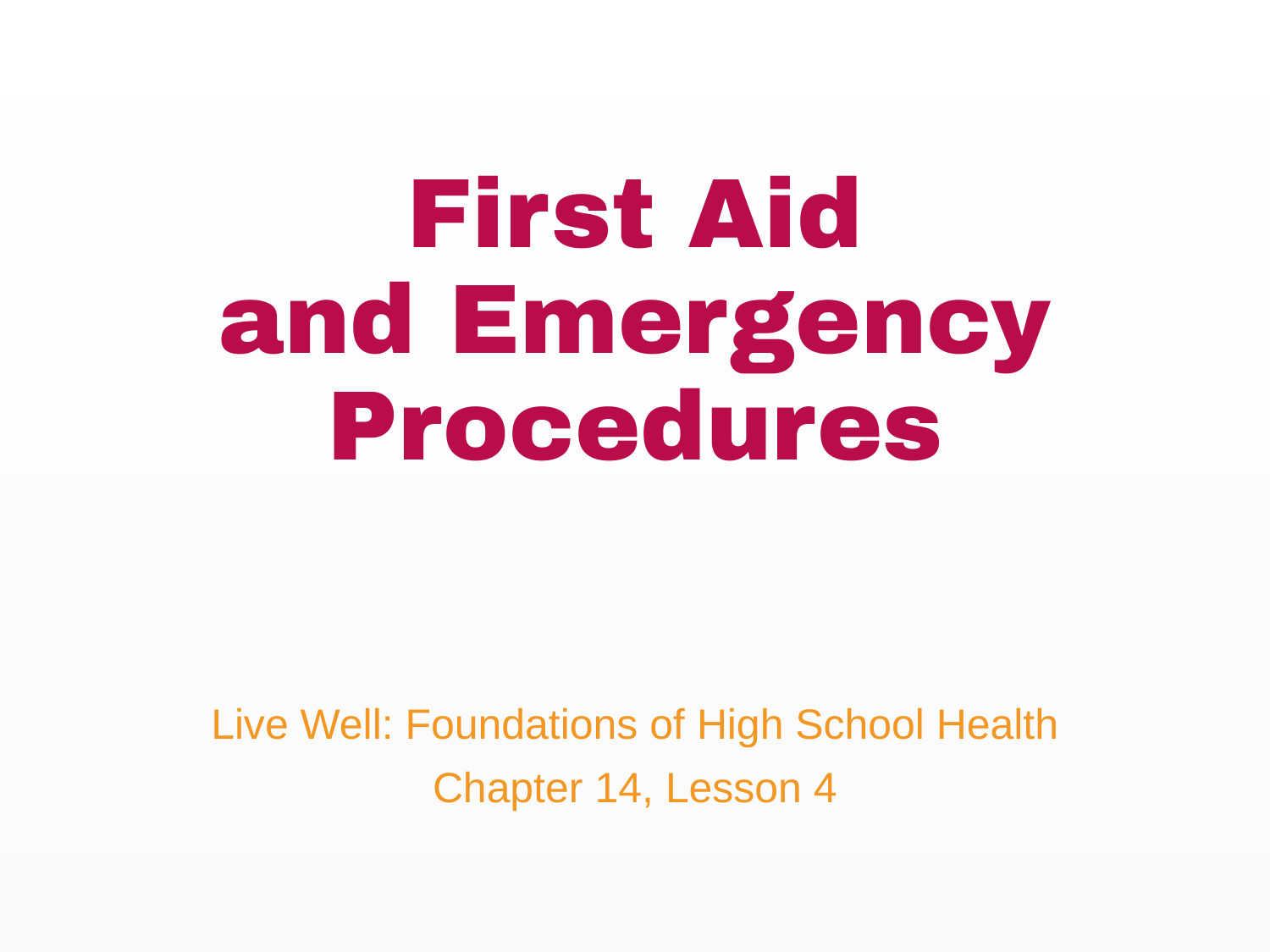

# First Aid and Emergency Procedures
Live Well: Foundations of High School Health
Chapter 14, Lesson 4